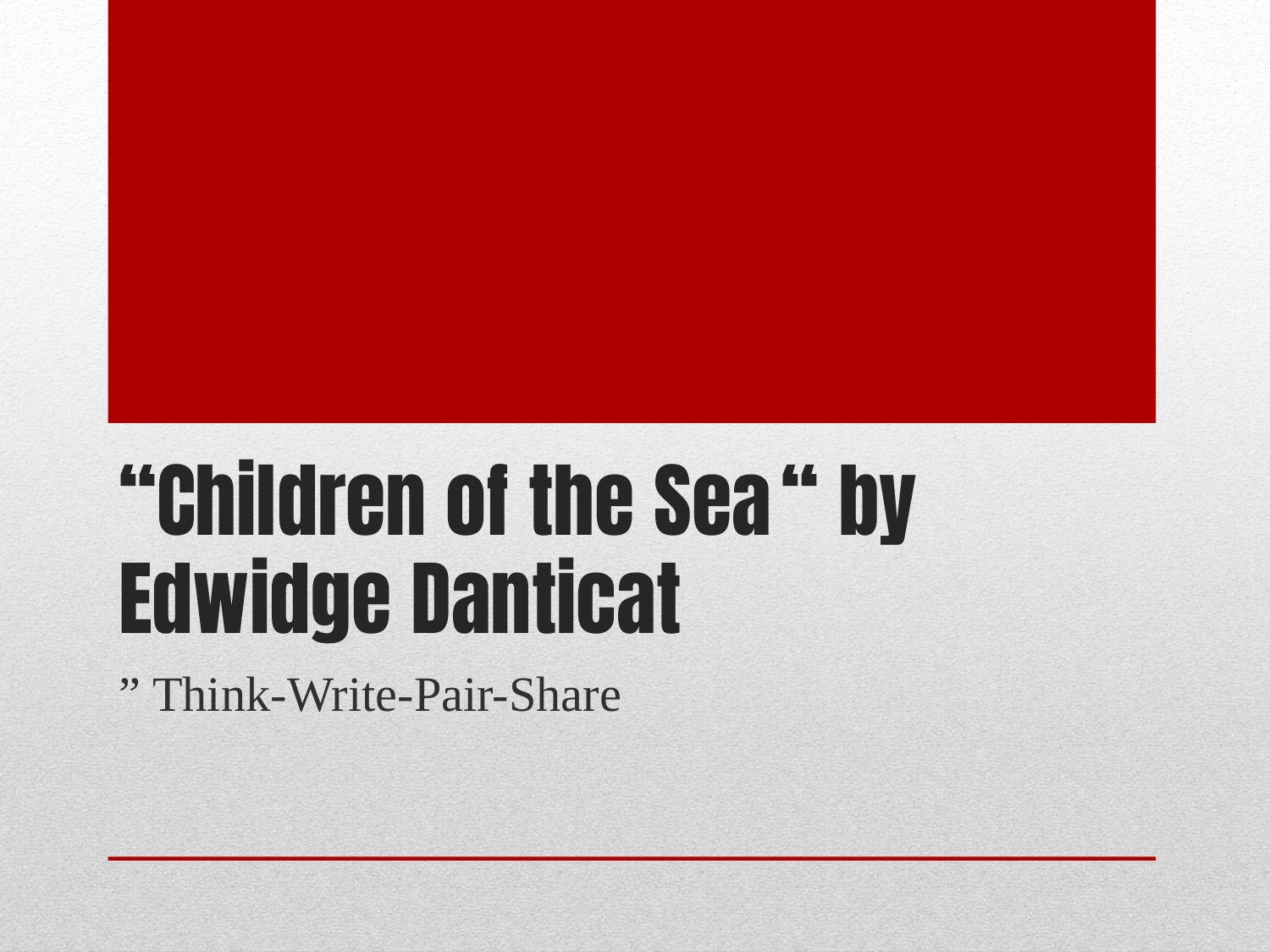

# “Children of the Sea	“ by Edwidge Danticat
” Think-Write-Pair-Share